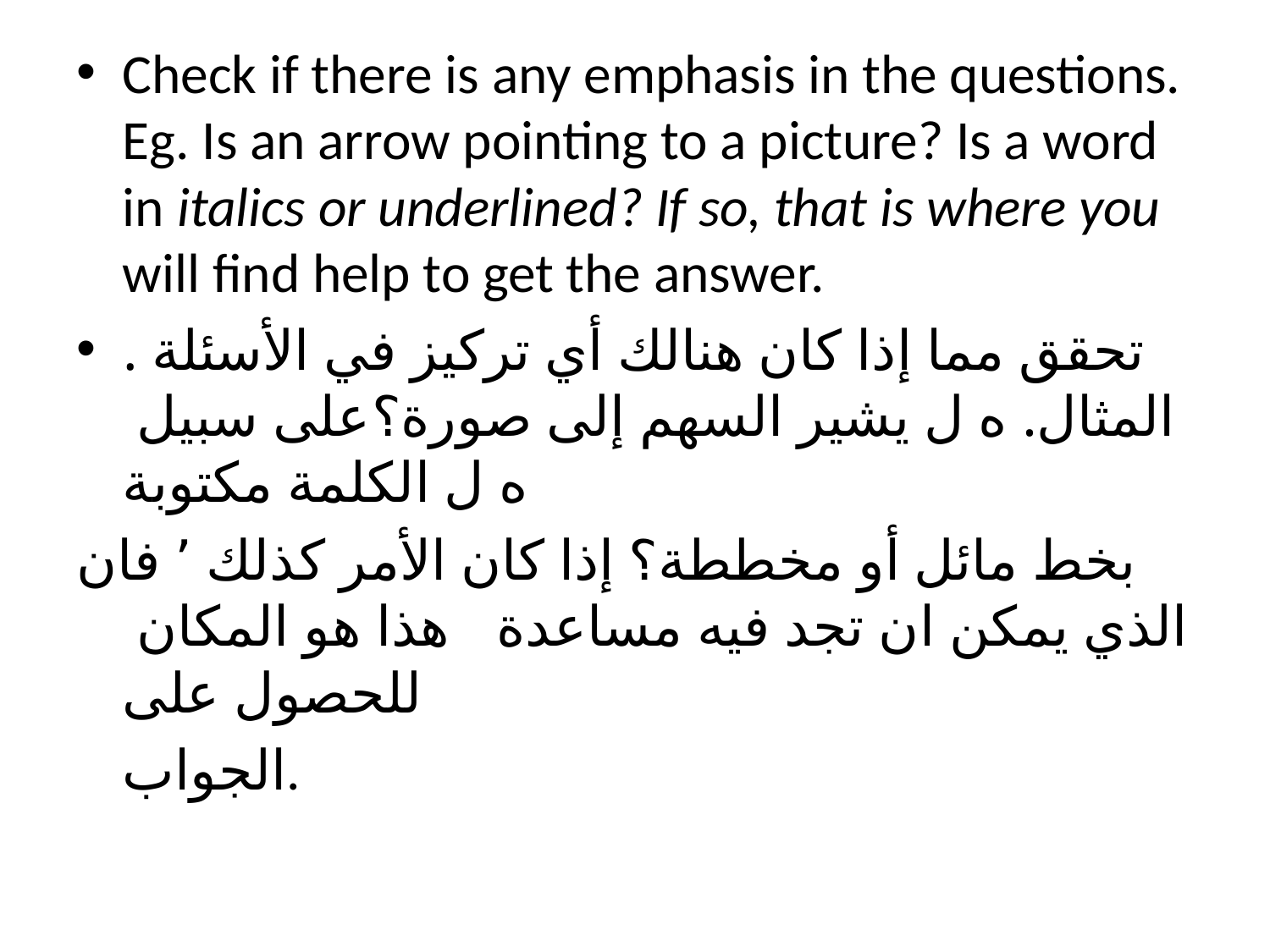

Check if there is any emphasis in the questions. Eg. Is an arrow pointing to a picture? Is a word in italics or underlined? If so, that is where you will find help to get the answer.
تحقق مما إذا كان هنالك أي تركيز في الأسئلة . على سبيل 	المثال. ه ل يشير السهم إلى صورة؟ ه ل الكلمة مكتوبة
بخط مائل أو مخططة؟ إذا كان الأمر كذلك ٬ فان هذا هو المكان 		الذي يمكن ان تجد فيه مساعدة للحصول على
								الجواب.